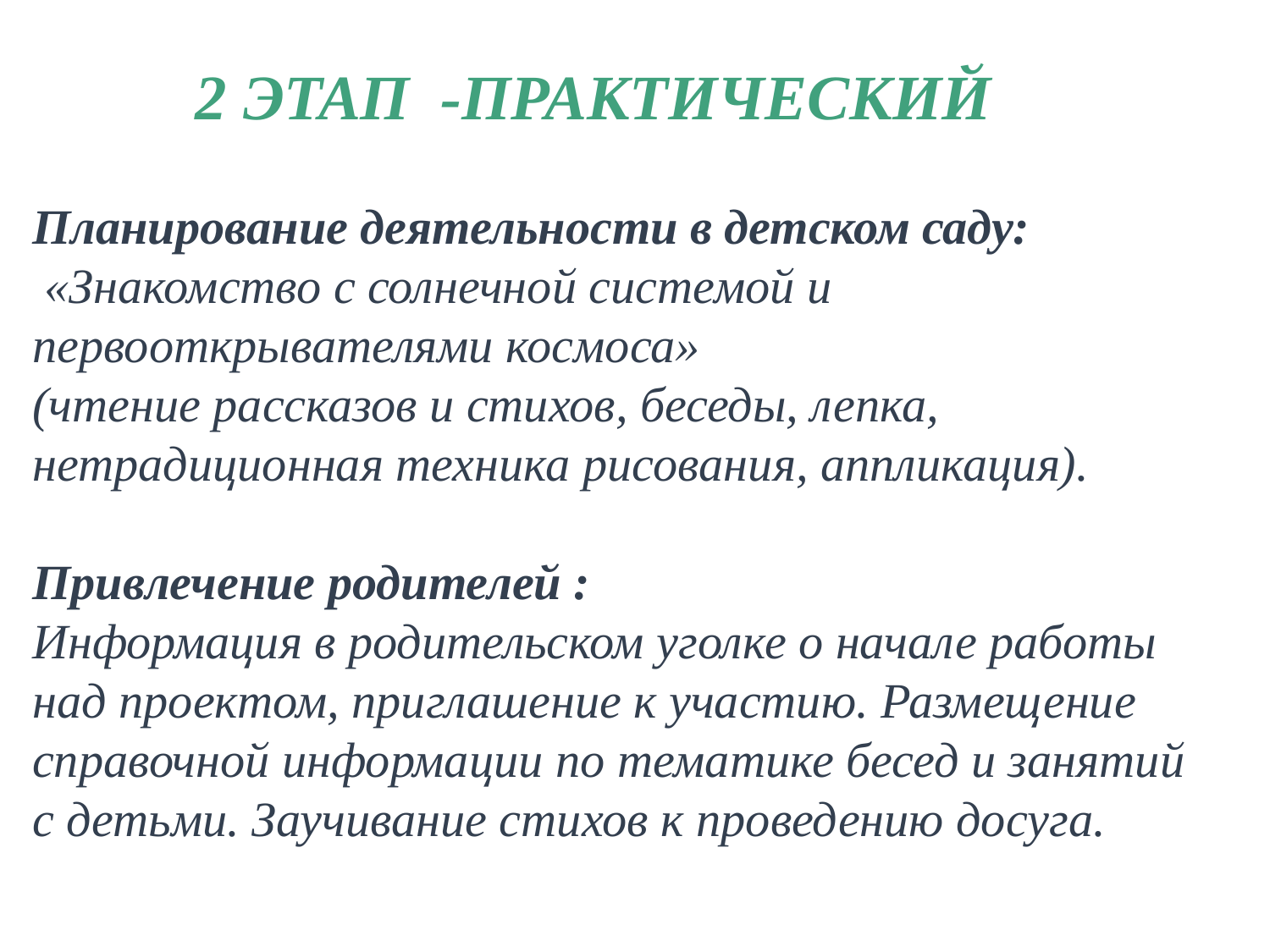

2 этап  -практический
Планирование деятельности в детском саду:
 «Знакомство с солнечной системой и первооткрывателями космоса»
(чтение рассказов и стихов, беседы, лепка, нетрадиционная техника рисования, аппликация).

Привлечение родителей :
Информация в родительском уголке о начале работы над проектом, приглашение к участию. Размещение справочной информации по тематике бесед и занятий с детьми. Заучивание стихов к проведению досуга.